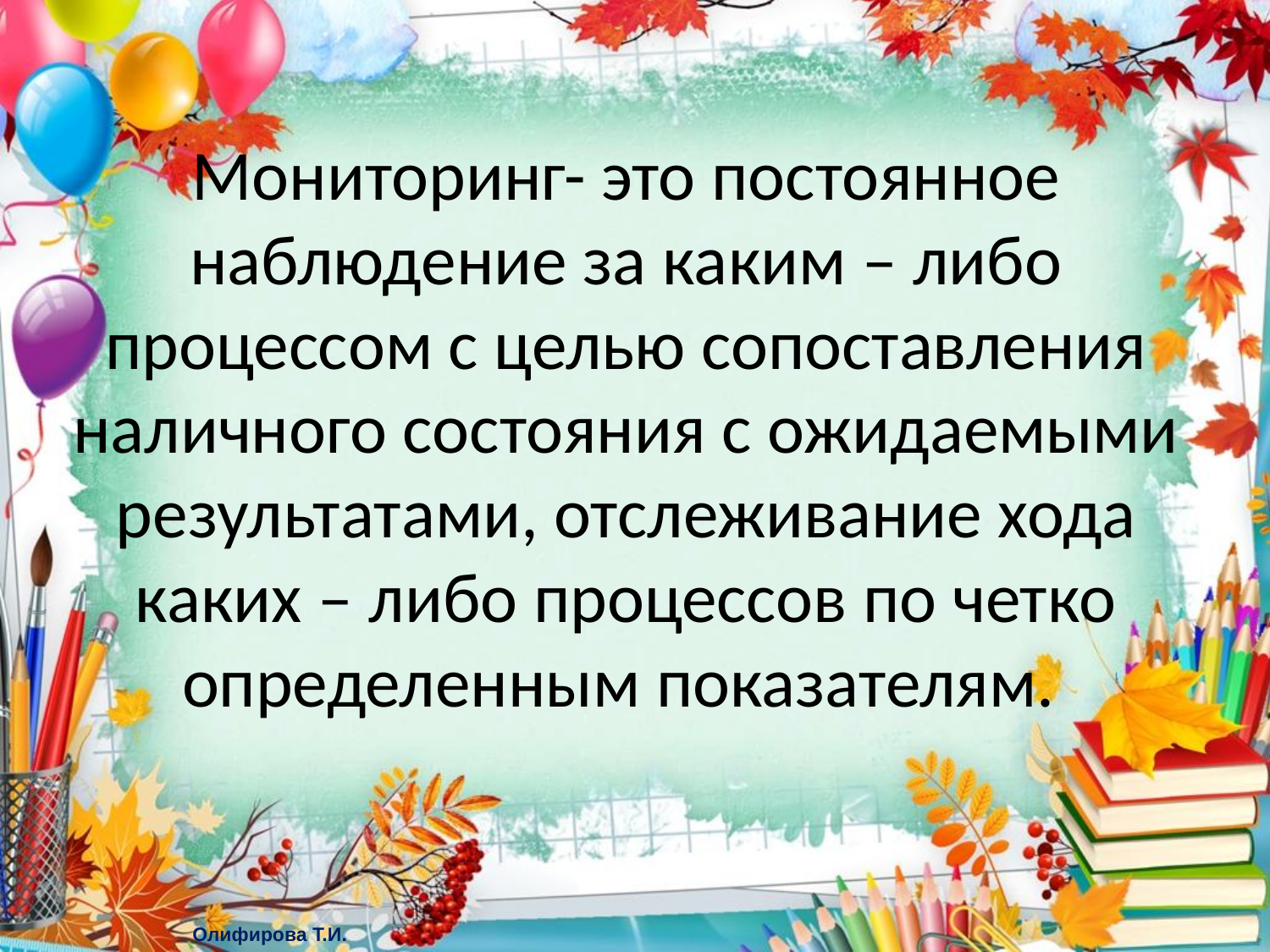

# Мониторинг- это постоянное наблюдение за каким – либо процессом с целью сопоставления наличного состояния с ожидаемыми результатами, отслеживание хода каких – либо процессов по четко определенным показателям.